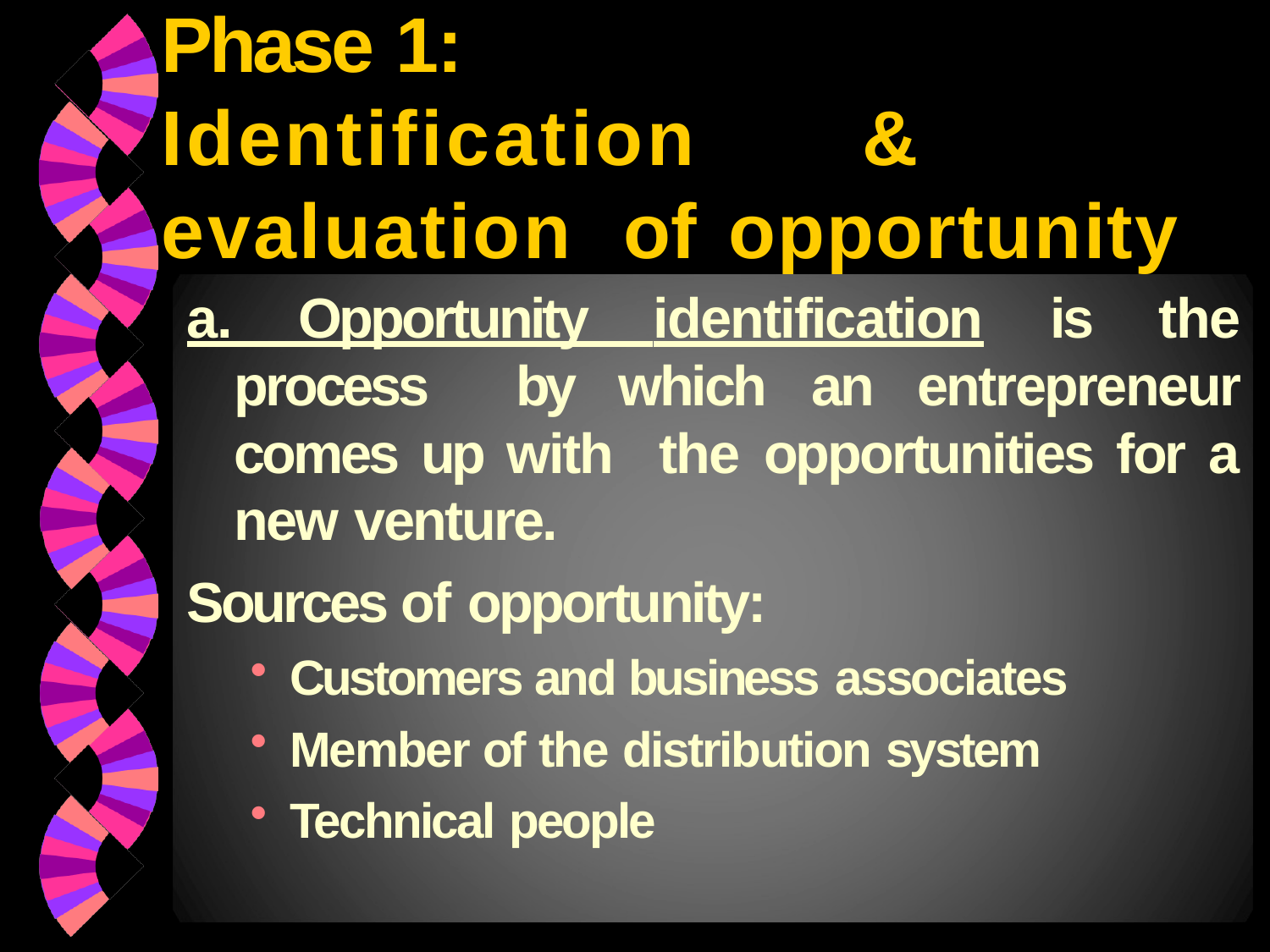

# Phase 1:
Identification	& evaluation  of opportunity

a. Opportunity identification is the process  by which an entrepreneur comes up with  the opportunities for a new venture.
Sources of opportunity:
Customers and business associates
Member of the distribution system
Technical people